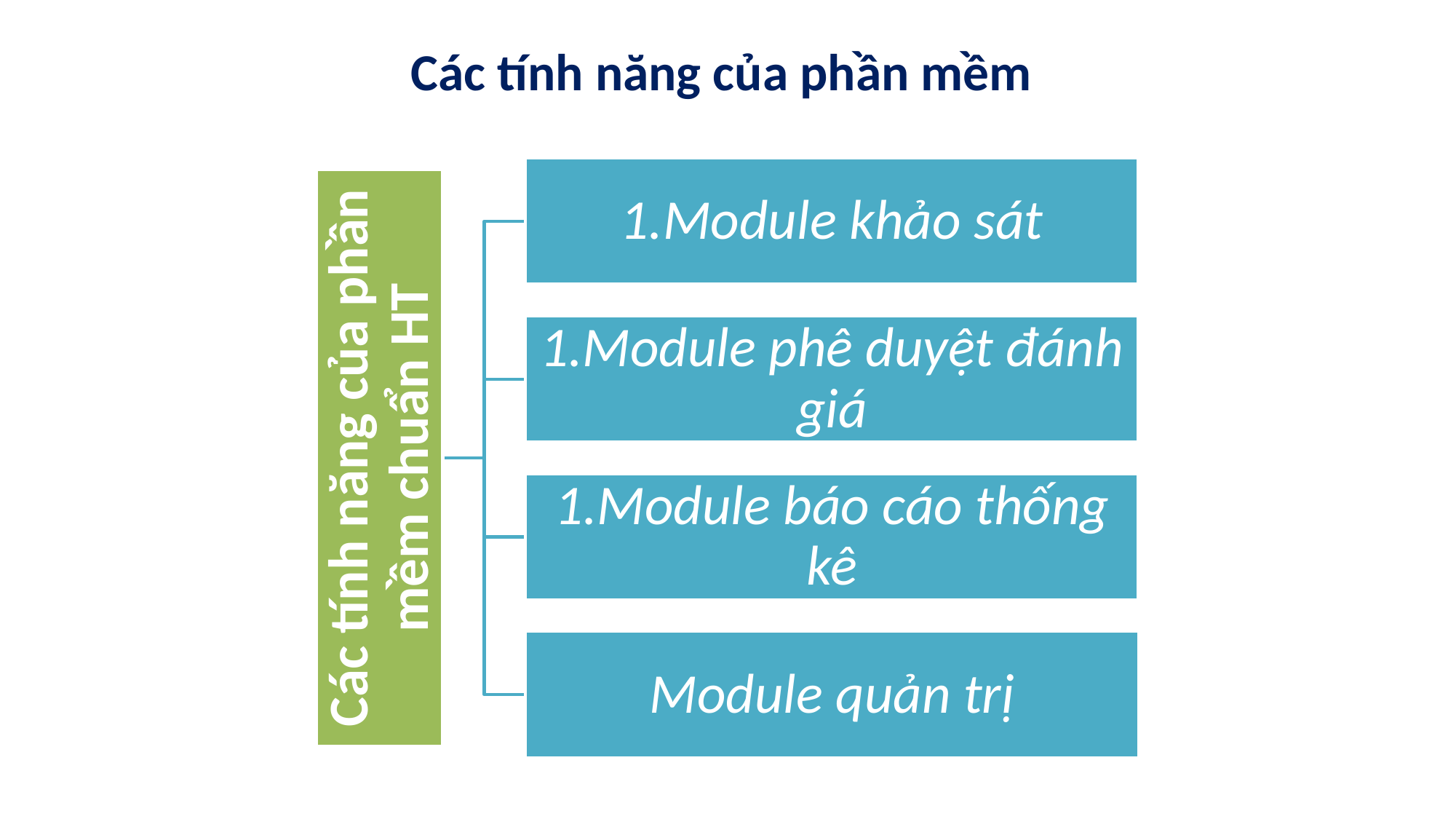

# Các tính năng của phần mềm

Các tính năng của phần mềm chuẩn HT
Module khảo sát
Module phê duyệt đánh giá
Module báo cáo thống kê
Module quản trị